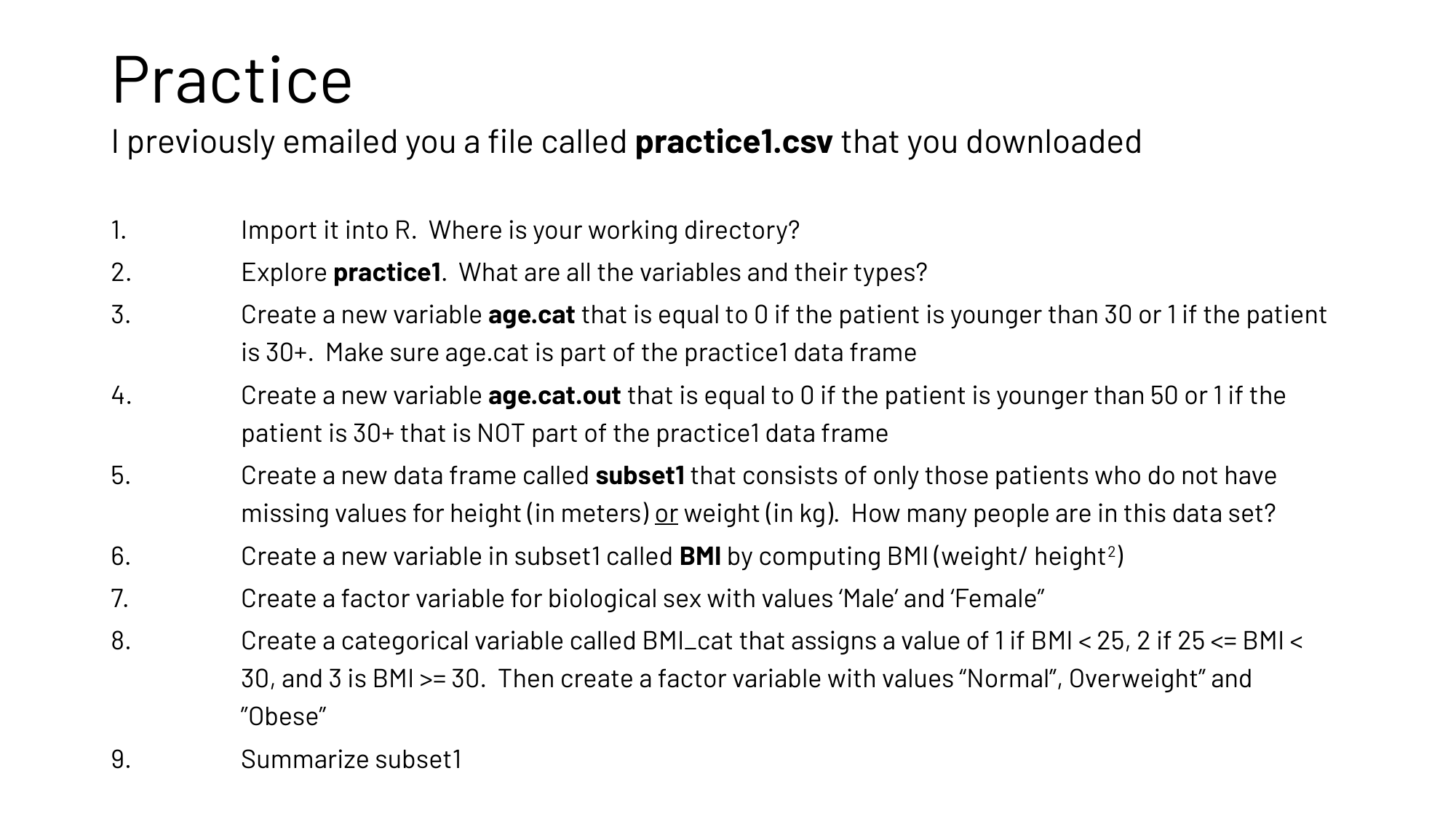

# Practice
I previously emailed you a file called practice1.csv that you downloaded

Import it into R.  Where is your working directory?
Explore practice1.  What are all the variables and their types?
Create a new variable age.cat that is equal to 0 if the patient is younger than 30 or 1 if the patient is 30+.  Make sure age.cat is part of the practice1 data frame
Create a new variable age.cat.out that is equal to 0 if the patient is younger than 50 or 1 if the patient is 30+ that is NOT part of the practice1 data frame
Create a new data frame called subset1 that consists of only those patients who do not have missing values for height (in meters) or weight (in kg).  How many people are in this data set?
Create a new variable in subset1 called BMI by computing BMI (weight/ height2)
Create a factor variable for biological sex with values ‘Male’ and ‘Female”
Create a categorical variable called BMI_cat that assigns a value of 1 if BMI < 25, 2 if 25 <= BMI < 30, and 3 is BMI >= 30.  Then create a factor variable with values “Normal”, Overweight” and ”Obese”
Summarize subset1